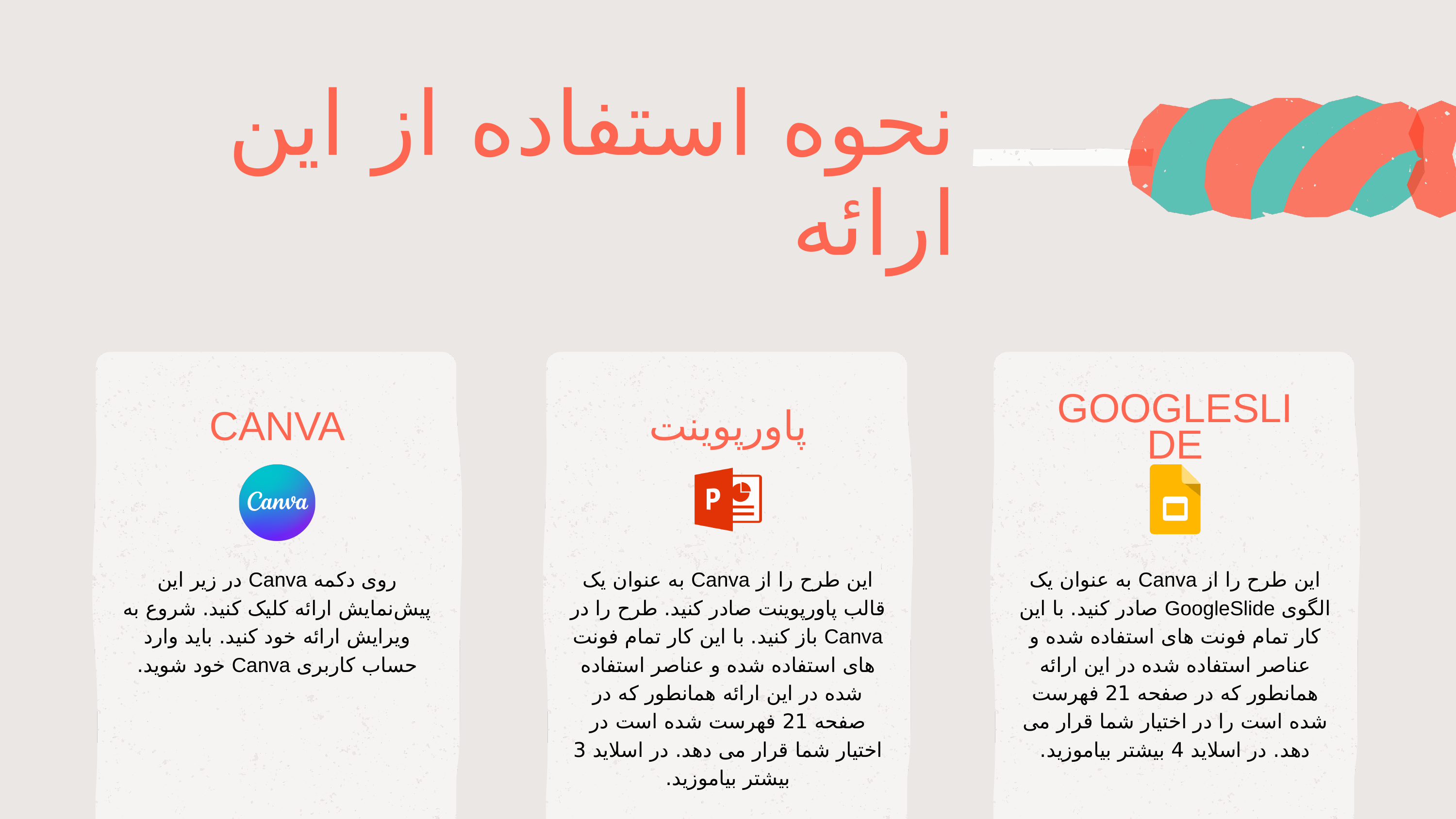

نحوه استفاده از این ارائه

CANVA

پاورپوینت

GOOGLESLIDE

روی دکمه Canva در زیر این پیش‌نمایش ارائه کلیک کنید. شروع به ویرایش ارائه خود کنید. باید وارد حساب کاربری Canva خود شوید.
این طرح را از Canva به عنوان یک قالب پاورپوینت صادر کنید. طرح را در Canva باز کنید. با این کار تمام فونت های استفاده شده و عناصر استفاده شده در این ارائه همانطور که در صفحه 21 فهرست شده است در اختیار شما قرار می دهد. در اسلاید 3 بیشتر بیاموزید.
این طرح را از Canva به عنوان یک الگوی GoogleSlide صادر کنید. با این کار تمام فونت های استفاده شده و عناصر استفاده شده در این ارائه همانطور که در صفحه 21 فهرست شده است را در اختیار شما قرار می دهد. در اسلاید 4 بیشتر بیاموزید.